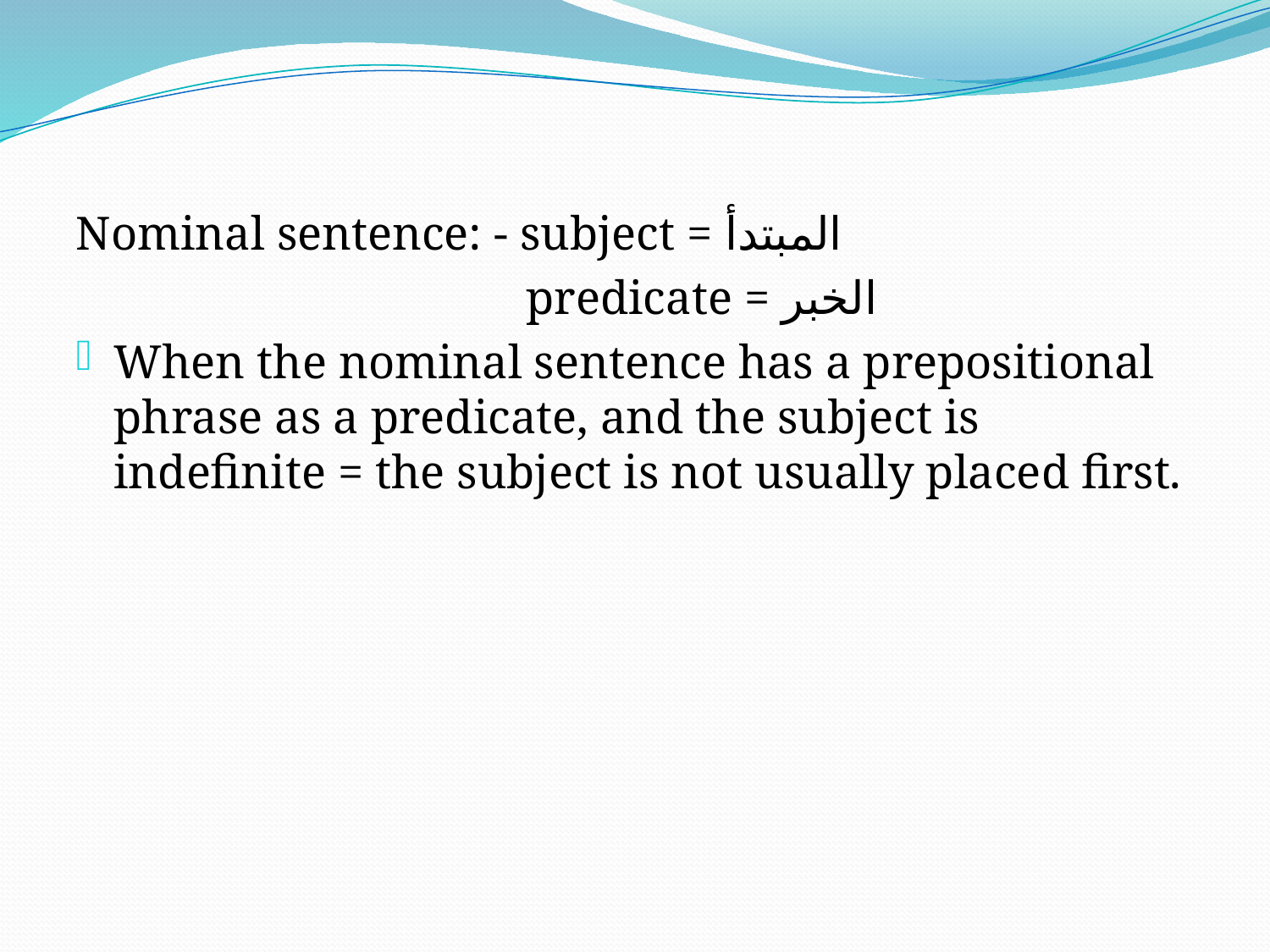

Nominal sentence: - subject = المبتدأ
                                      predicate = الخبر
When the nominal sentence has a prepositional phrase as a predicate, and the subject is indefinite = the subject is not usually placed first.